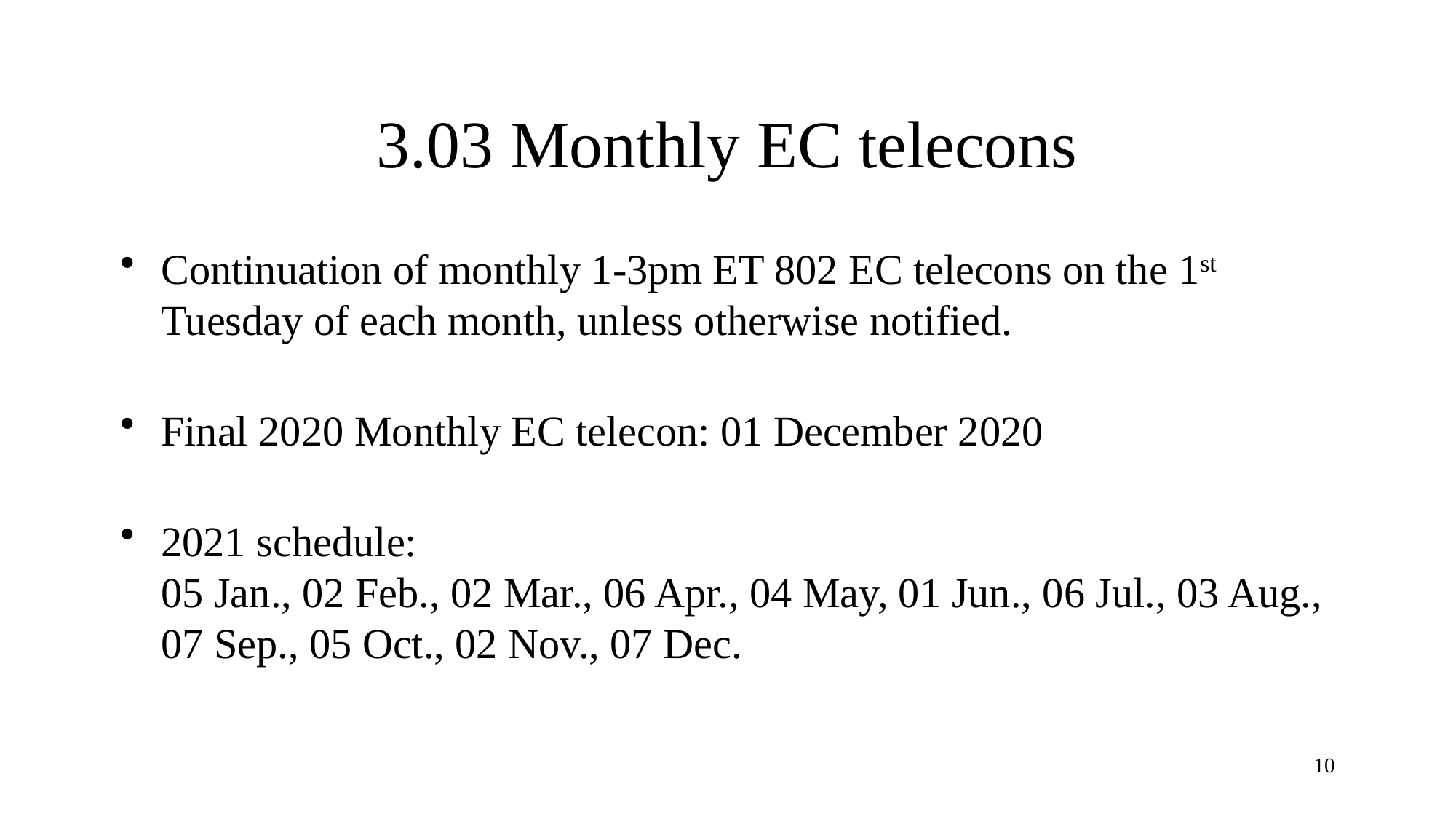

# 3.03 Monthly EC telecons
Continuation of monthly 1-3pm ET 802 EC telecons on the 1st Tuesday of each month, unless otherwise notified.
Final 2020 Monthly EC telecon: 01 December 2020
2021 schedule:
05 Jan., 02 Feb., 02 Mar., 06 Apr., 04 May, 01 Jun., 06 Jul., 03 Aug., 07 Sep., 05 Oct., 02 Nov., 07 Dec.
10